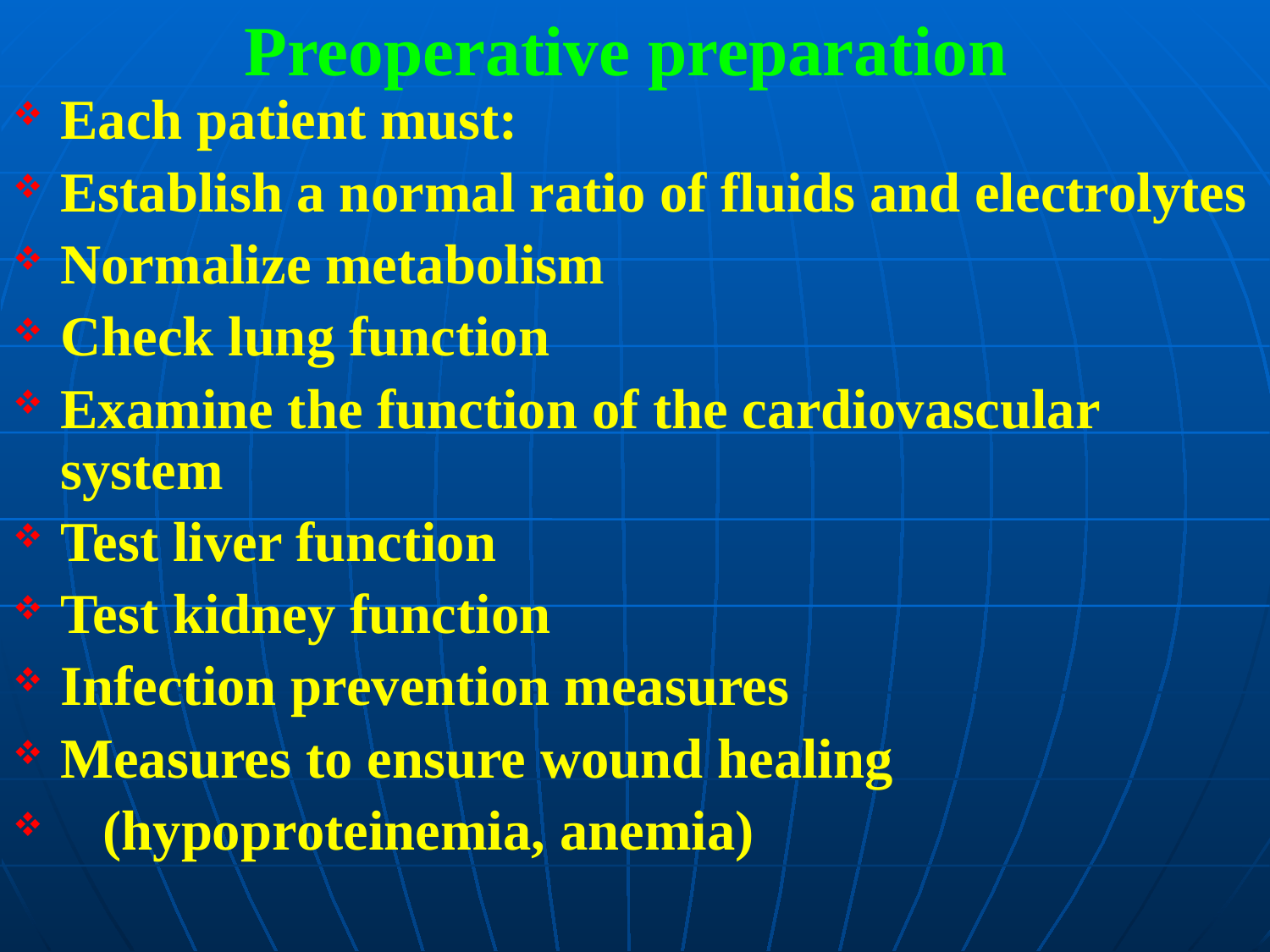

# Preoperative preparation
Each patient must:
Establish a normal ratio of fluids and electrolytes
Normalize metabolism
Check lung function
Examine the function of the cardiovascular system
Test liver function
Test kidney function
Infection prevention measures
Measures to ensure wound healing
   (hypoproteinemia, anemia)